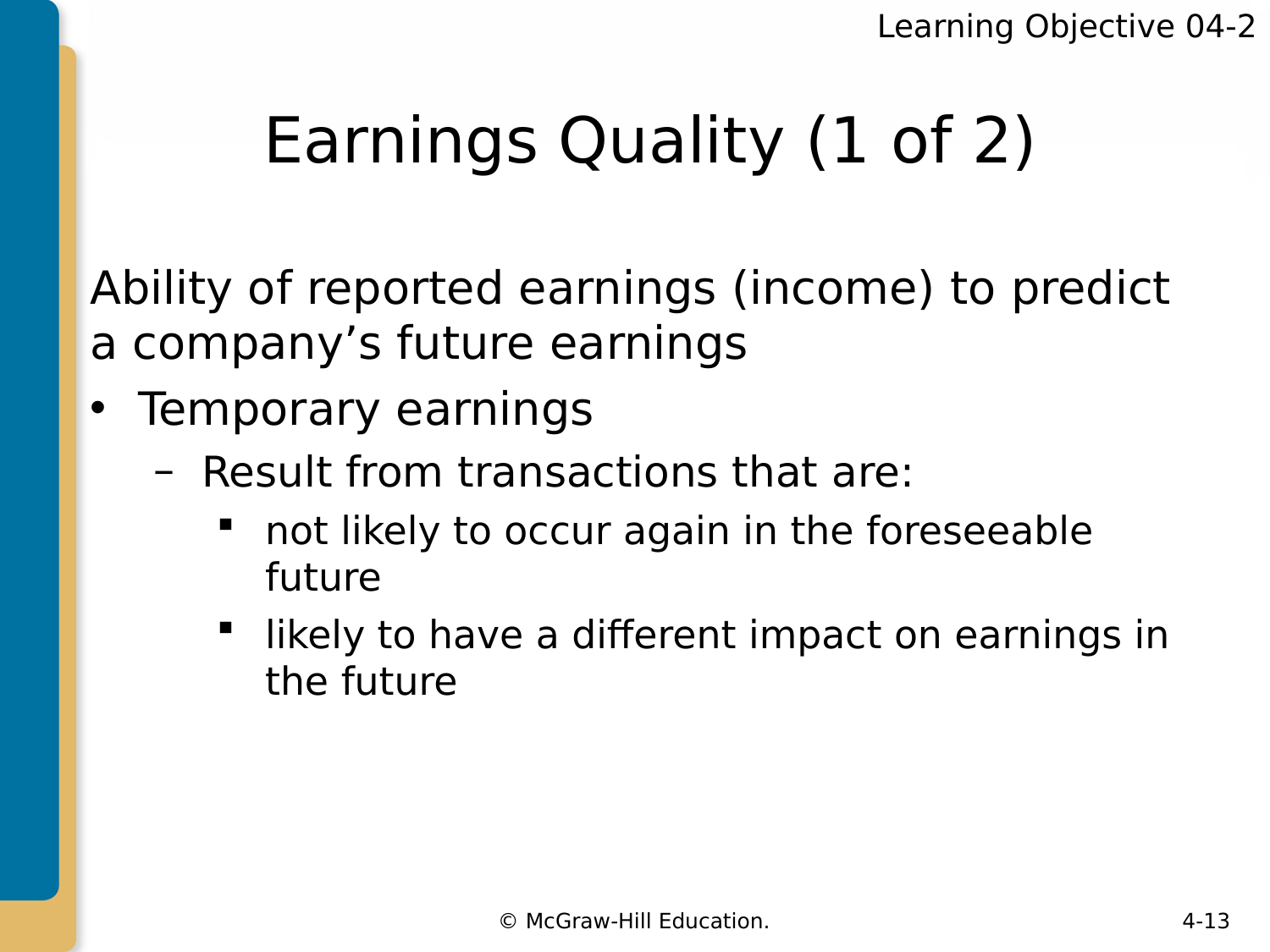

Learning Objective 04-2
# Earnings Quality (1 of 2)
Ability of reported earnings (income) to predict a company’s future earnings
Temporary earnings
Result from transactions that are:
not likely to occur again in the foreseeable future
likely to have a different impact on earnings in the future